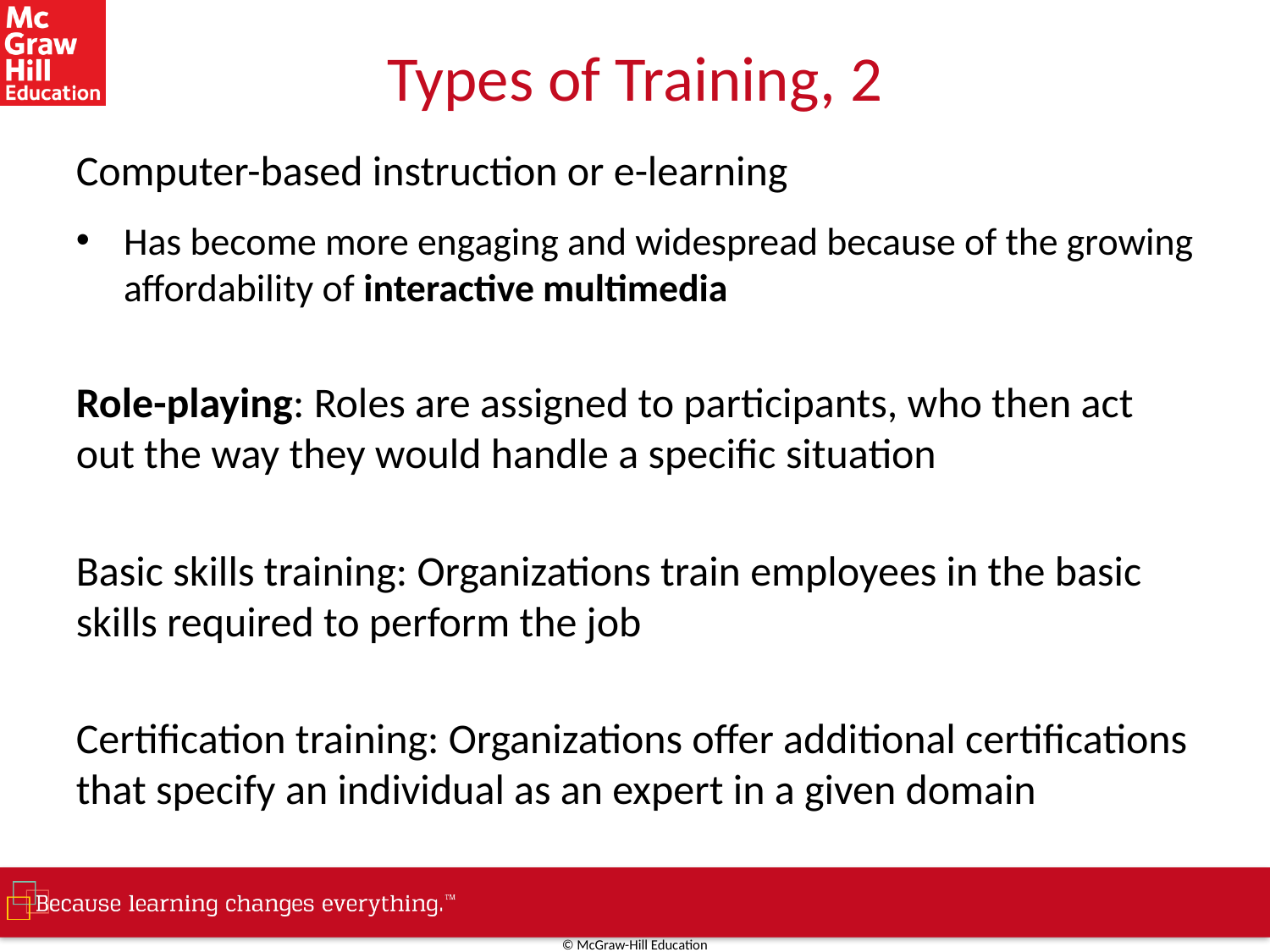

# Types of Training, 2
Computer-based instruction or e-learning
Has become more engaging and widespread because of the growing affordability of interactive multimedia

Role-playing: Roles are assigned to participants, who then act out the way they would handle a specific situation

Basic skills training: Organizations train employees in the basic skills required to perform the job

Certification training: Organizations offer additional certifications that specify an individual as an expert in a given domain